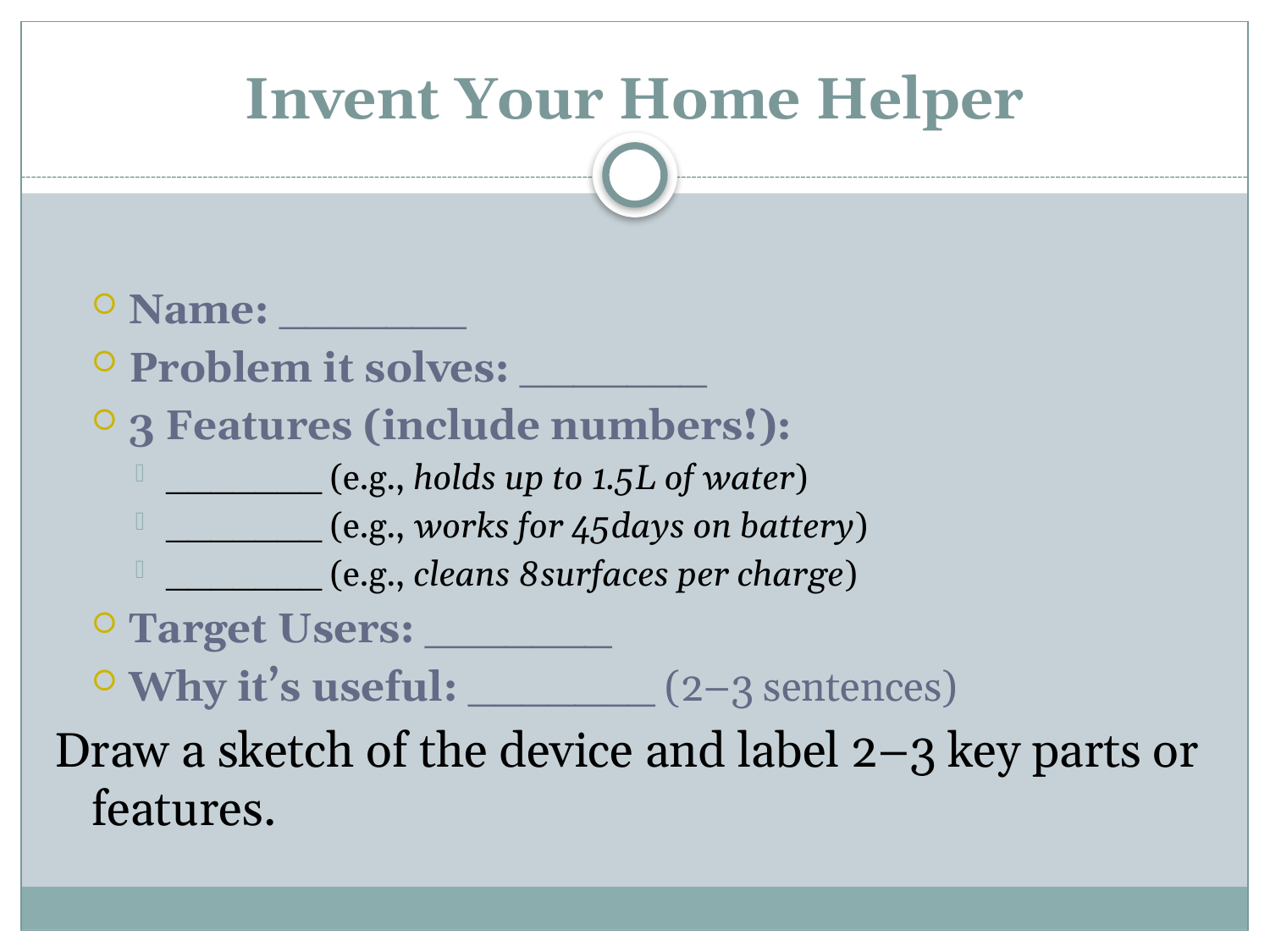

# Invent Your Home Helper

Name: _______
Problem it solves: _______
3 Features (include numbers!):
_______ (e.g., holds up to 1.5 L of water)
_______ (e.g., works for 45 days on battery)
_______ (e.g., cleans 8 surfaces per charge)
Target Users: _______
Why it’s useful: _______ (2–3 sentences)
Draw a sketch of the device and label 2–3 key parts or features.